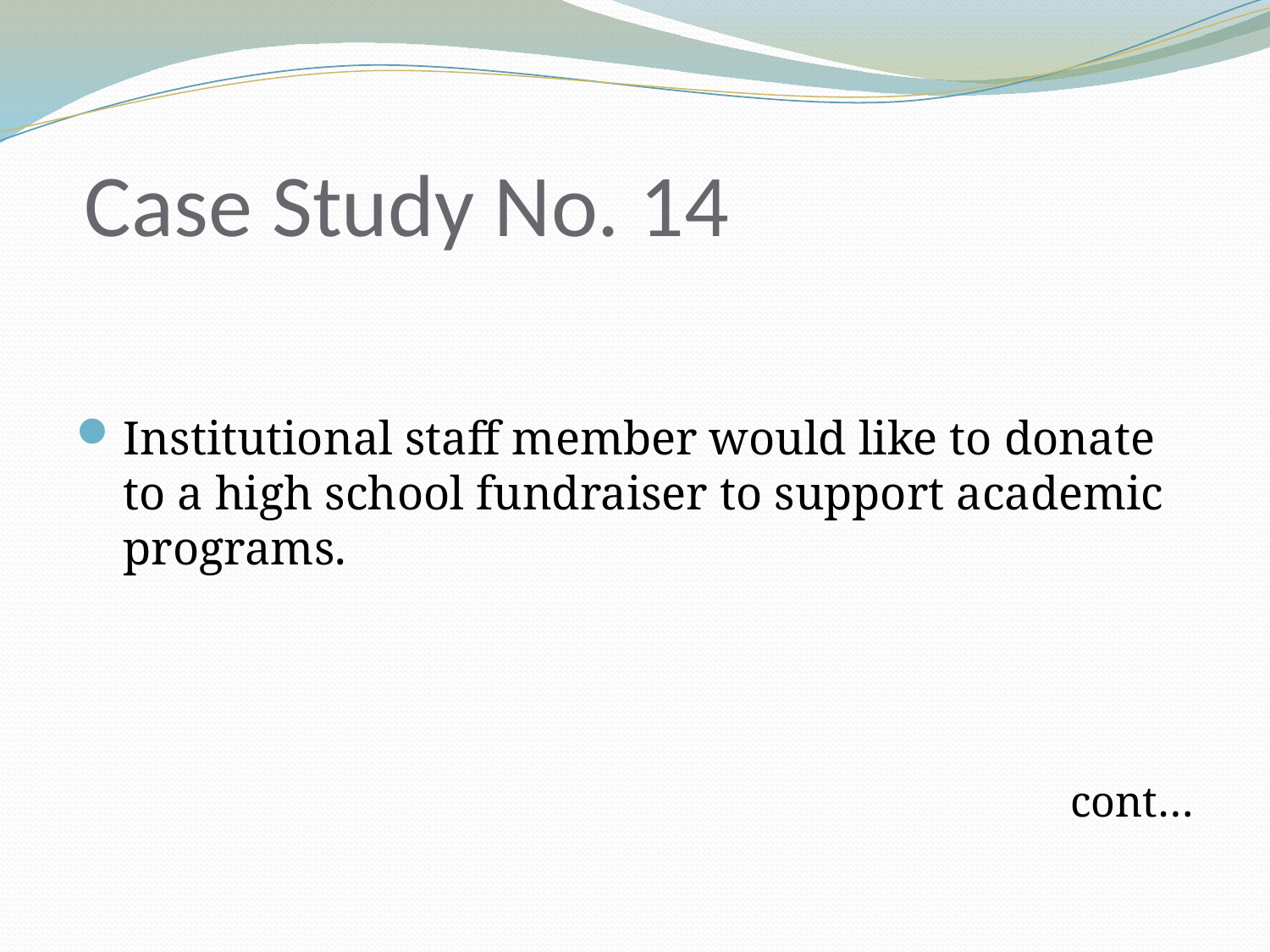

# Case Study No. 14

Institutional staff member would like to donate to a high school fundraiser to support academic programs.

cont…